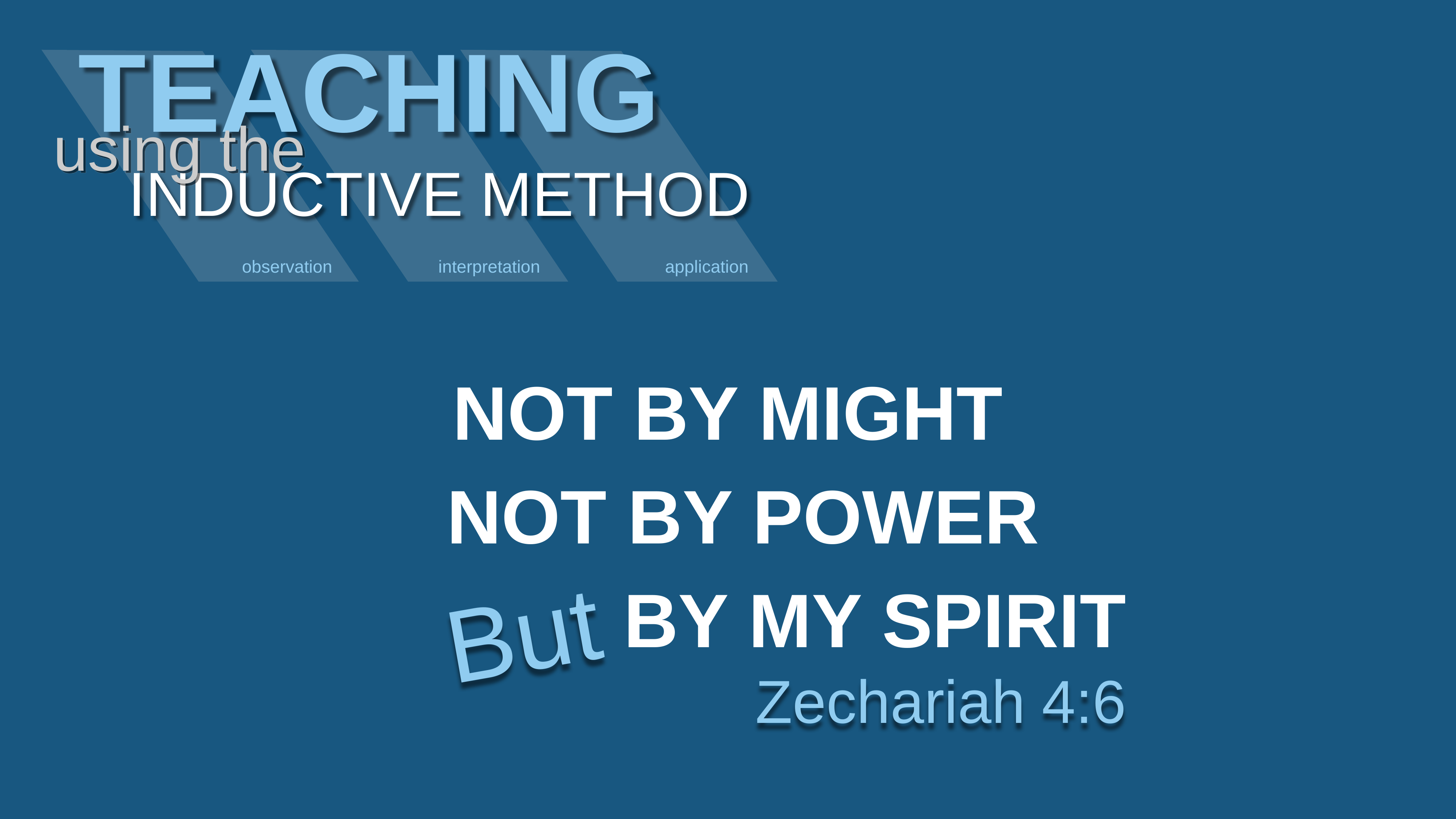

TEACHING

using the
INDUCTIVE METHOD
observation
interpretation
application
NOT BY MIGHT
NOT BY POWER
BY MY SPIRIT
But
Zechariah 4:6